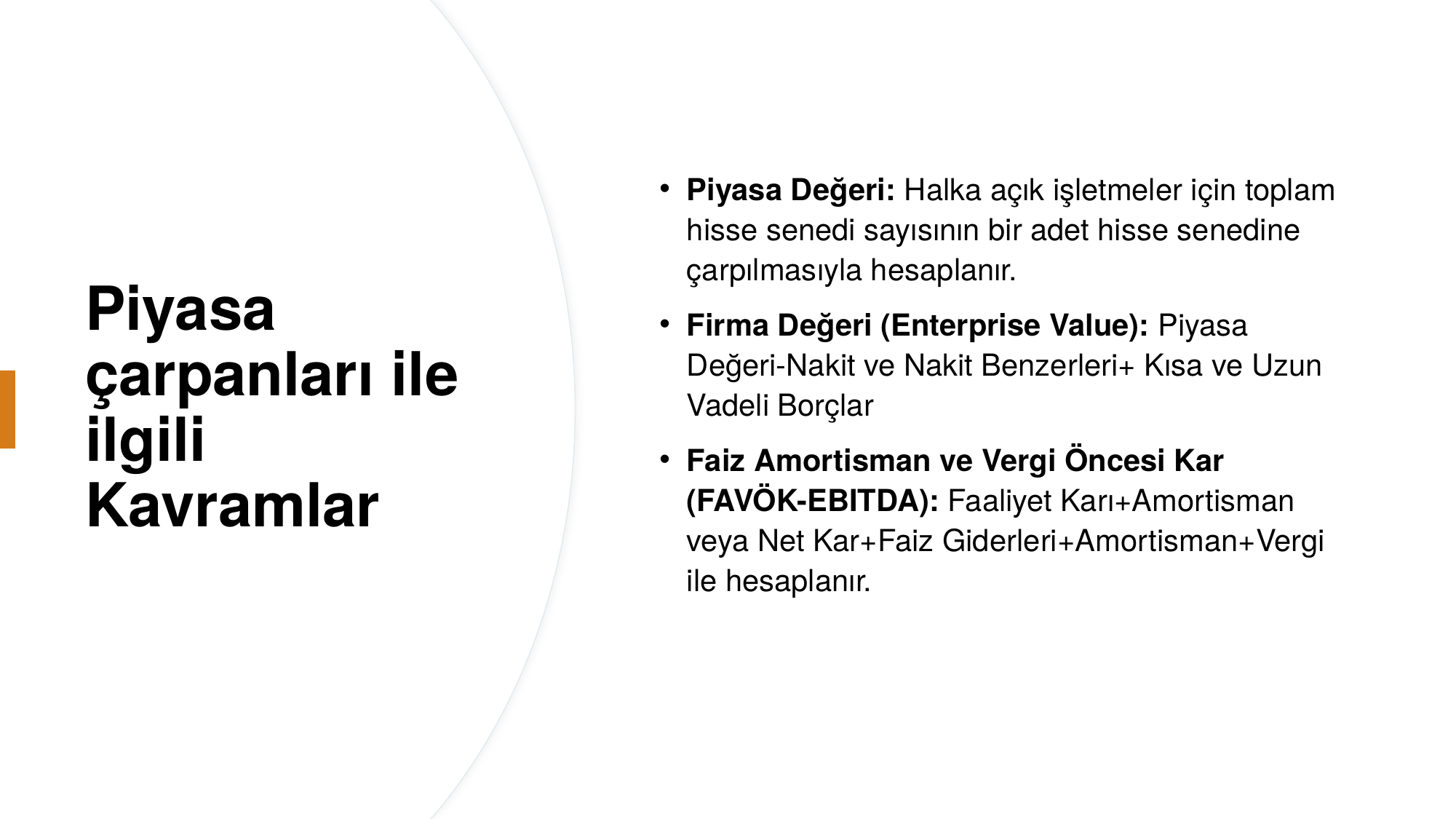

Piyasa Değeri: Halka açık işletmeler için toplam hisse senedi sayısının bir adet hisse senedine çarpılmasıyla hesaplanır.
Firma Değeri (Enterprise Value): Piyasa Değeri-Nakit ve Nakit Benzerleri+ Kısa ve Uzun Vadeli Borçlar
Faiz Amortisman ve Vergi Öncesi Kar (FAVÖK-EBITDA): Faaliyet Karı+Amortisman veya Net Kar+Faiz Giderleri+Amortisman+Vergi ile hesaplanır.

# Piyasa çarpanları ile ilgili Kavramlar